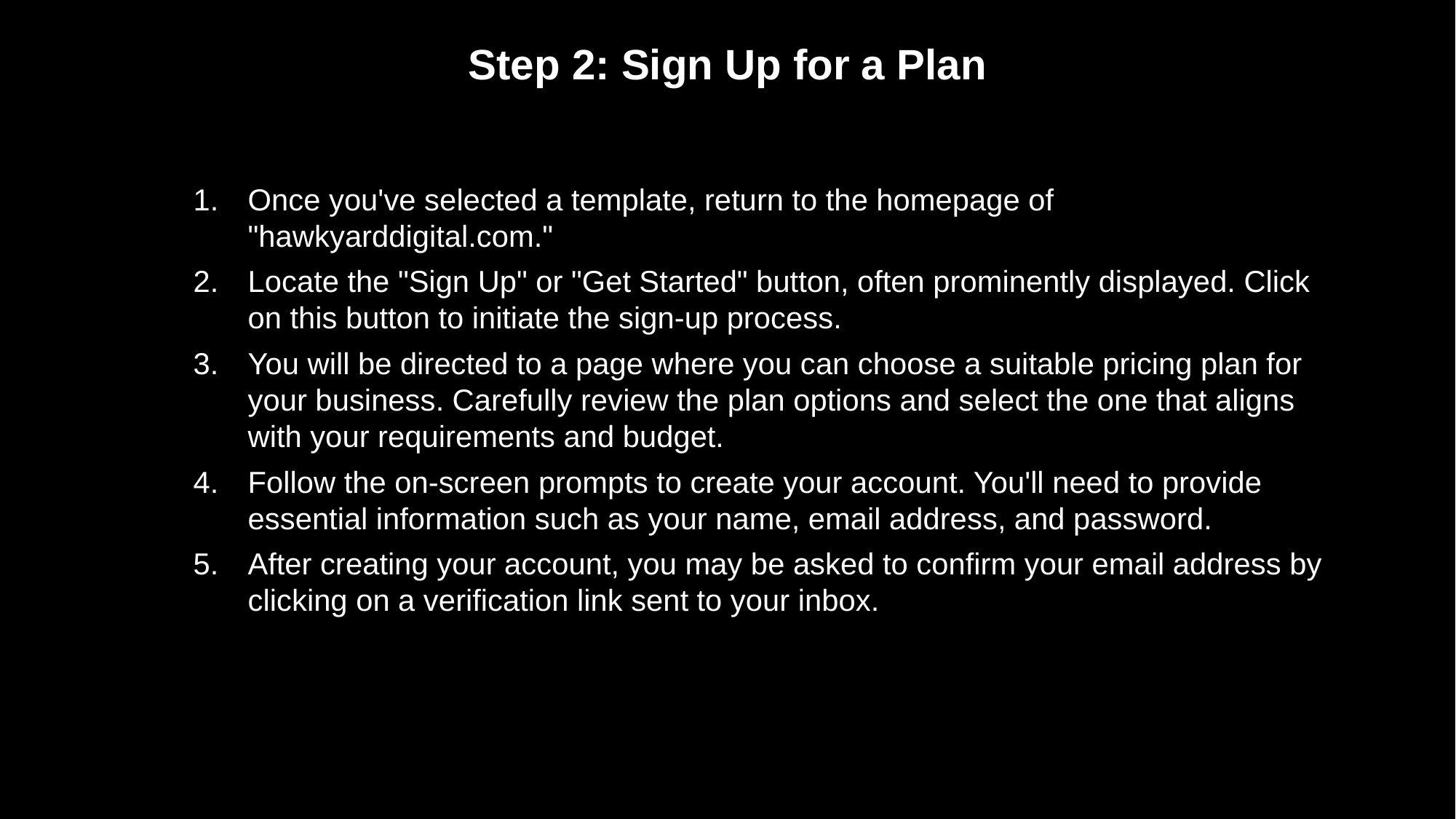

Step 2: Sign Up for a Plan
Once you've selected a template, return to the homepage of "hawkyarddigital.com."
Locate the "Sign Up" or "Get Started" button, often prominently displayed. Click on this button to initiate the sign-up process.
You will be directed to a page where you can choose a suitable pricing plan for your business. Carefully review the plan options and select the one that aligns with your requirements and budget.
Follow the on-screen prompts to create your account. You'll need to provide essential information such as your name, email address, and password.
After creating your account, you may be asked to confirm your email address by clicking on a verification link sent to your inbox.